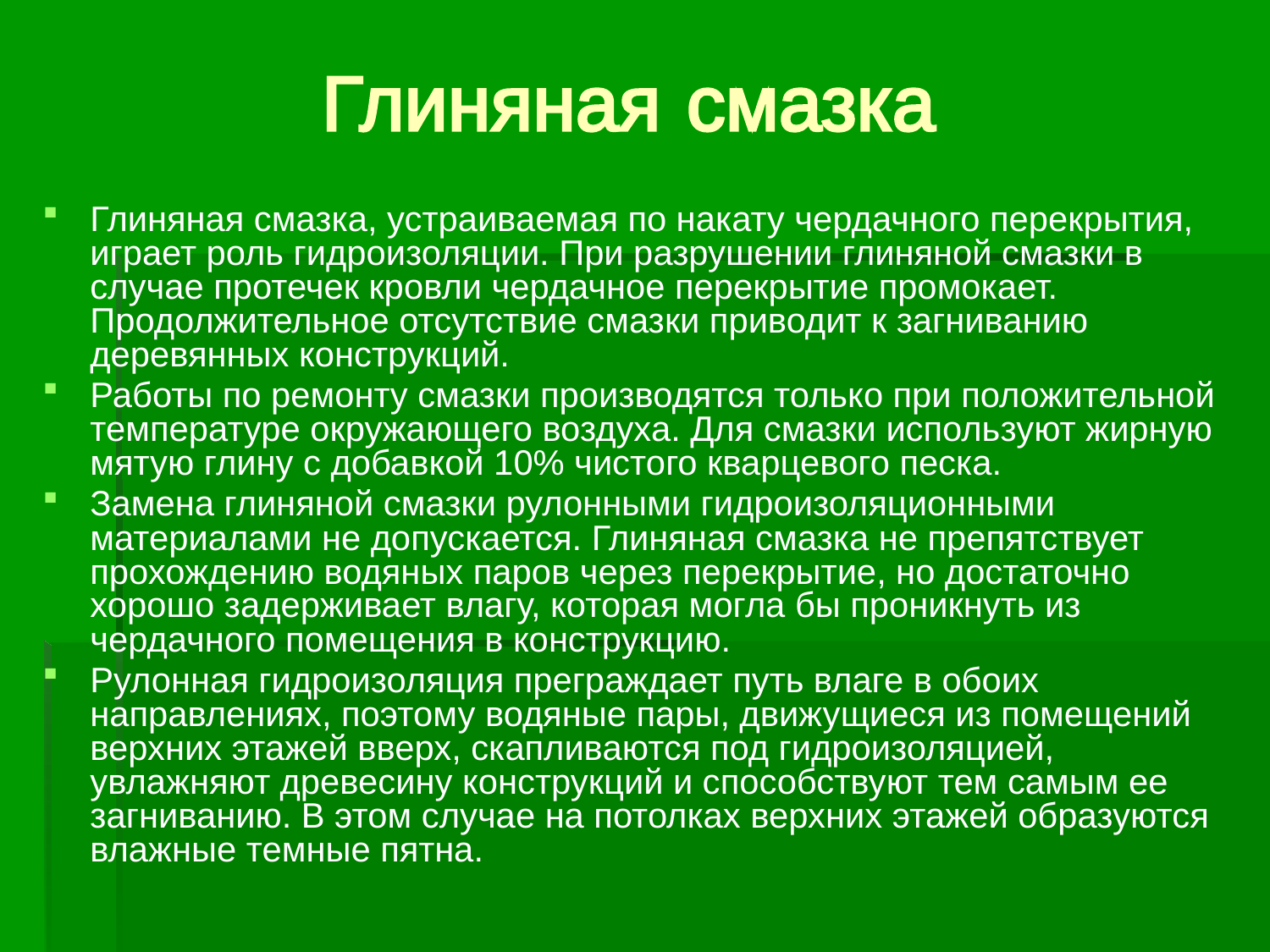

# Глиняная смазка

Глиняная смазка, устраиваемая по накату чердачного перекрытия, играет роль гидроизоляции. При разрушении глиняной смазки в случае протечек кровли чердачное перекрытие промокает. Продолжительное отсутствие смазки приводит к загниванию деревянных конструкций.
Работы по ремонту смазки производятся только при положительной температуре окружающего воздуха. Для смазки используют жирную мятую глину с добавкой 10% чистого кварцевого песка.
Замена глиняной смазки рулонными гидроизоляционными материалами не допускается. Глиняная смазка не препятствует прохождению водяных паров через перекрытие, но достаточно хорошо задерживает влагу, которая могла бы проникнуть из чердачного помещения в конструкцию.
Рулонная гидроизоляция преграждает путь влаге в обоих направлениях, поэтому водяные пары, движущиеся из помещений верхних этажей вверх, скапливаются под гидроизоляцией, увлажняют древесину конструкций и способствуют тем самым ее загниванию. В этом случае на потолках верхних этажей образуются влажные темные пятна.